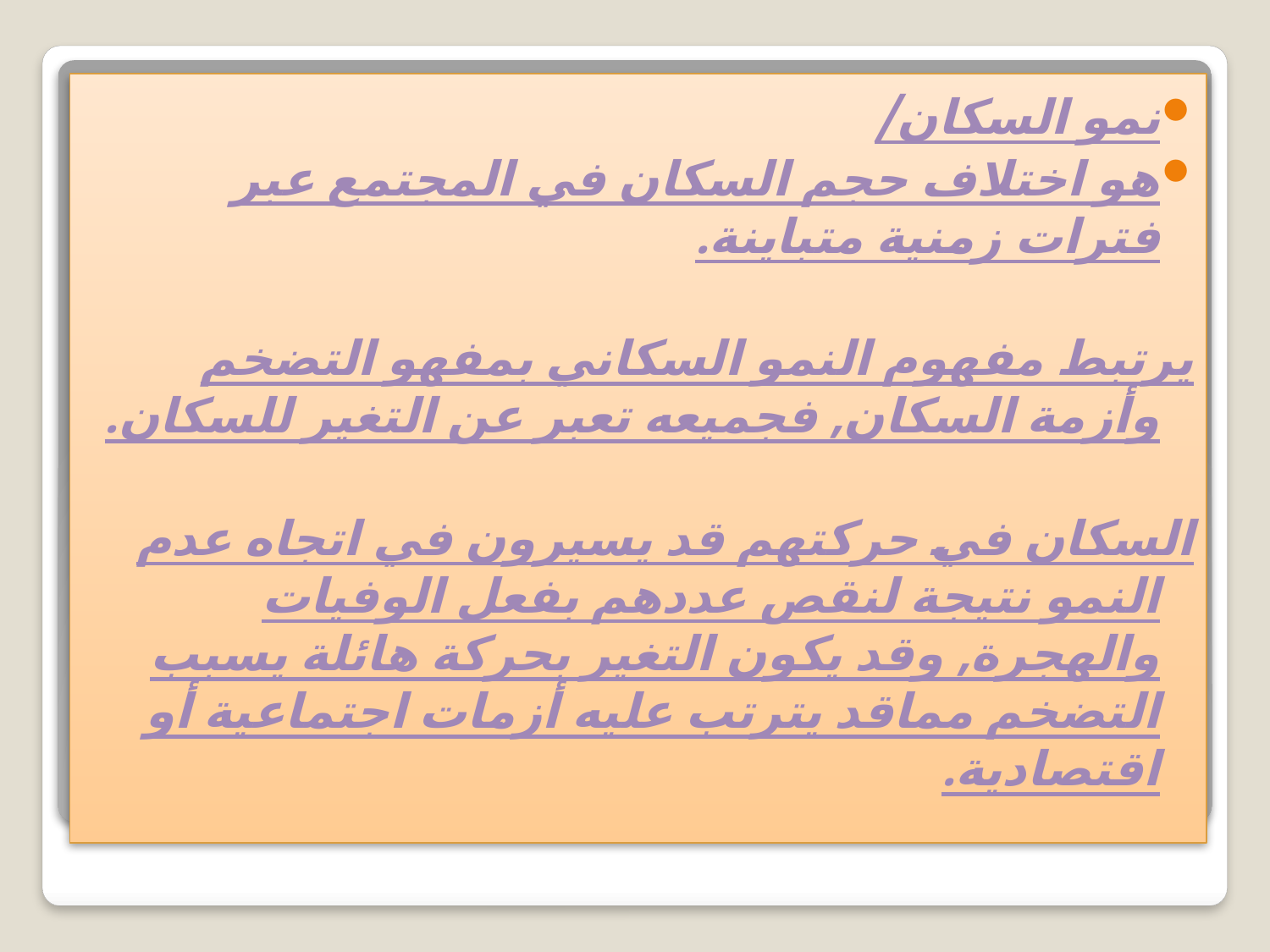

نمو السكان/
هو اختلاف حجم السكان في المجتمع عبر فترات زمنية متباينة.

يرتبط مفهوم النمو السكاني بمفهو التضخم وأزمة السكان, فجميعه تعبر عن التغير للسكان.

السكان في حركتهم قد يسيرون في اتجاه عدم النمو نتيجة لنقص عددهم بفعل الوفيات والهجرة, وقد يكون التغير بحركة هائلة يسبب التضخم مماقد يترتب عليه أزمات اجتماعية أو اقتصادية.
#